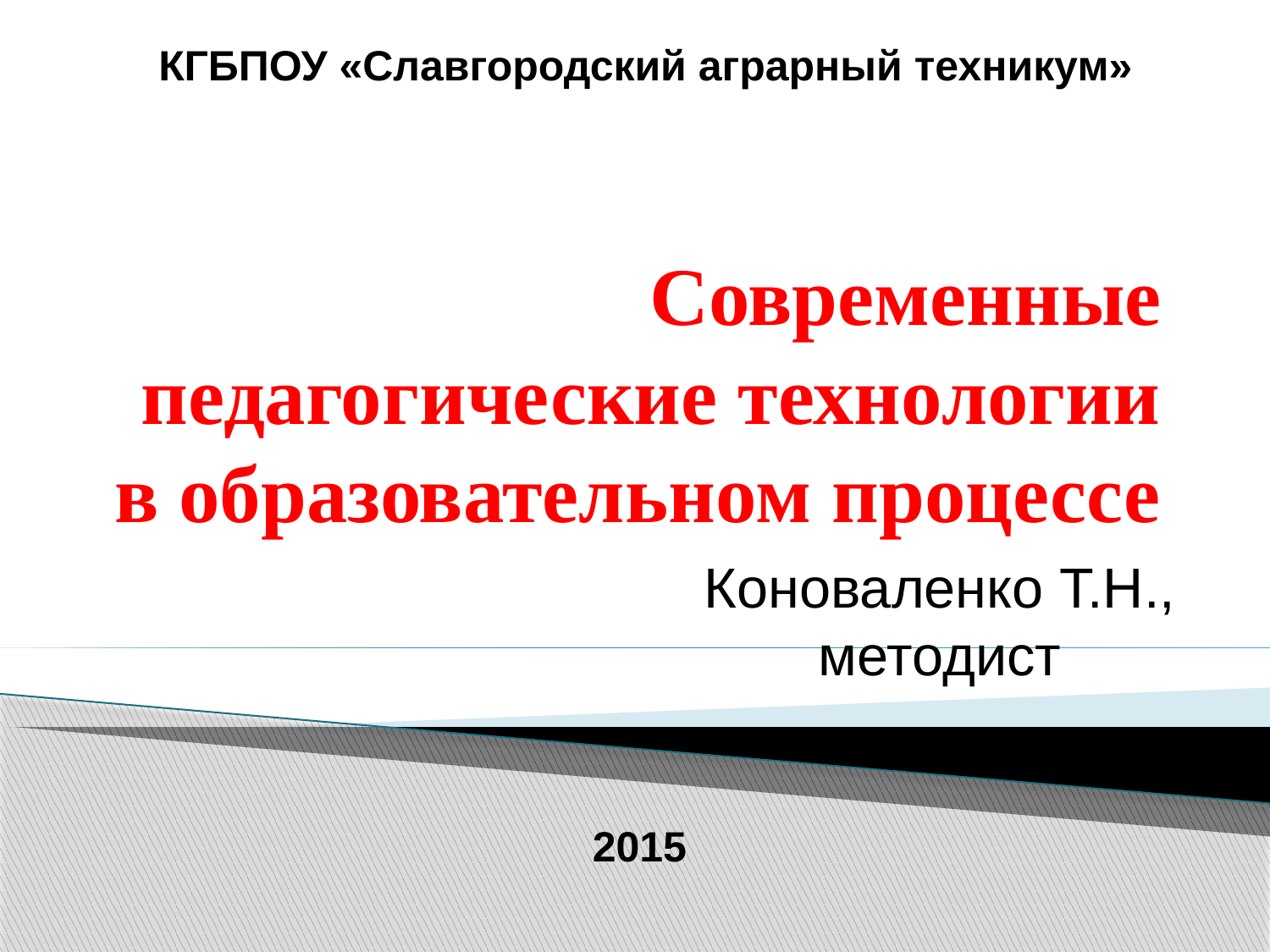

КГБПОУ «Славгородский аграрный техникум»

# Современные педагогические технологии в образовательном процессе
Коноваленко Т.Н., методист

2015